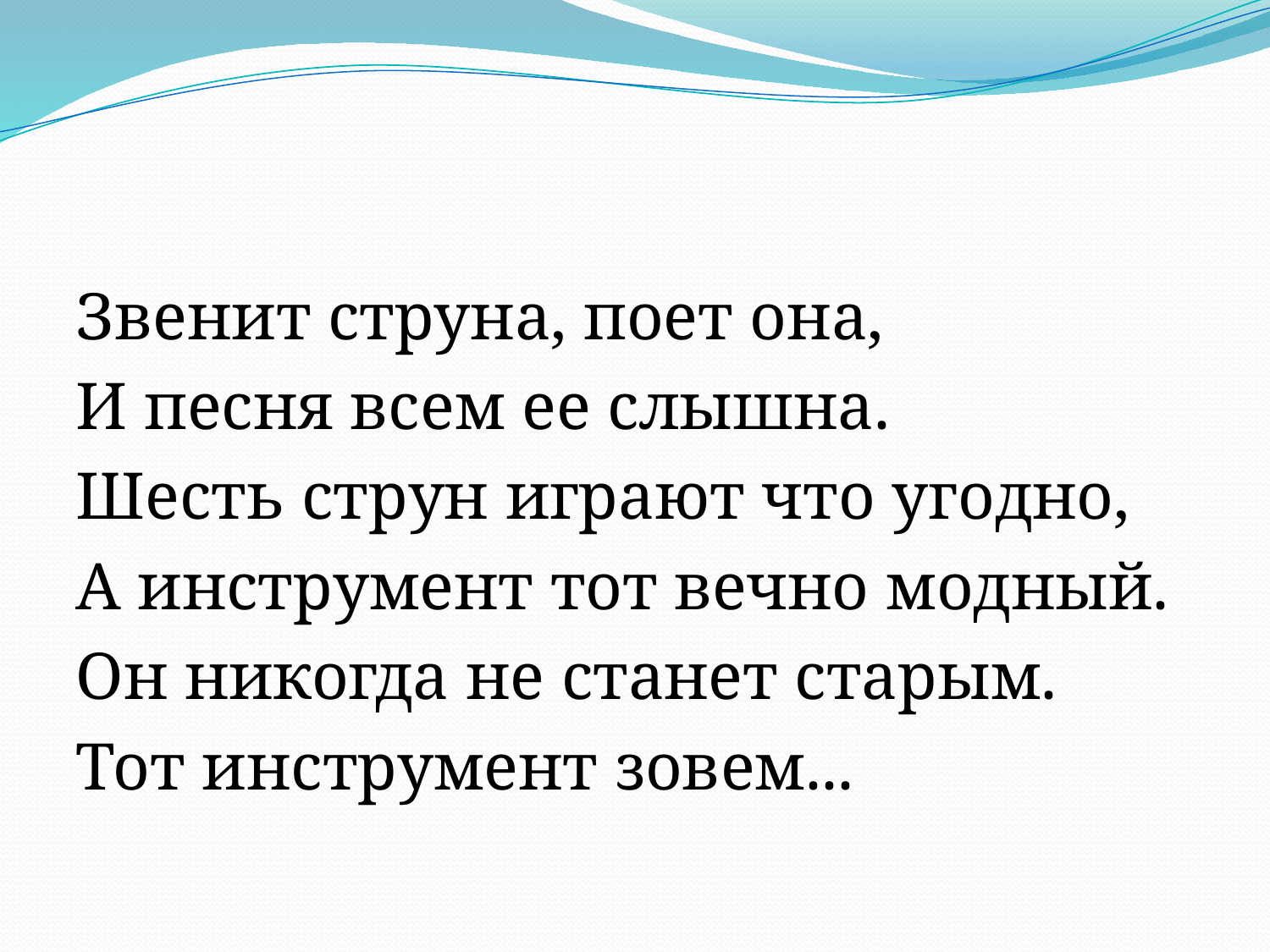

Звенит струна, поет она,
И песня всем ее слышна.
Шесть струн играют что угодно,
А инструмент тот вечно модный.
Он никогда не станет старым.
Тот инструмент зовем...